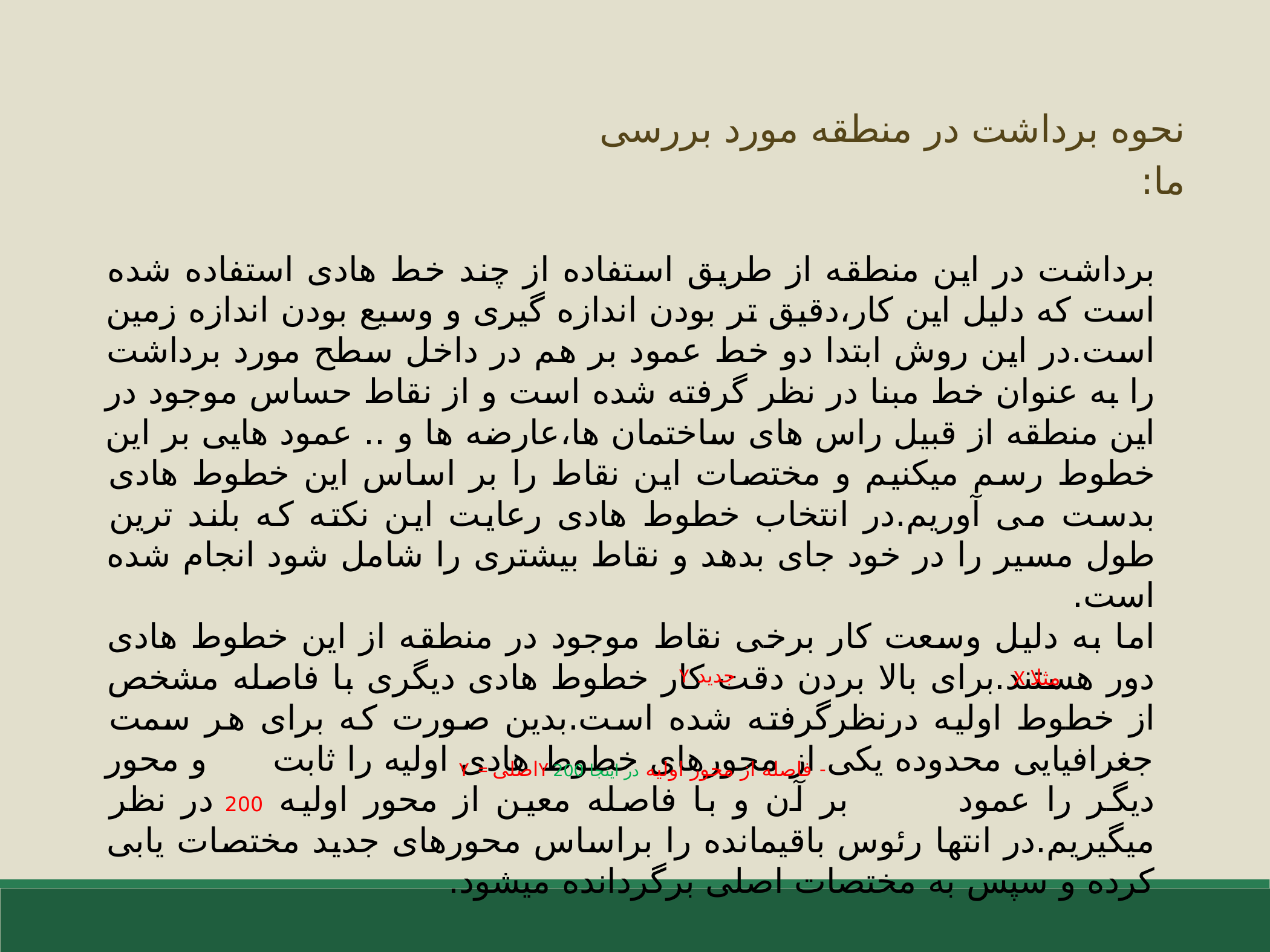

نحوه برداشت در منطقه مورد بررسی ما:

برداشت در این منطقه از طریق استفاده از چند خط هادی استفاده شده است که دلیل این کار،دقیق تر بودن اندازه گیری و وسیع بودن اندازه زمین است.در این روش ابتدا دو خط عمود بر هم در داخل سطح مورد برداشت را به عنوان خط مبنا در نظر گرفته شده است و از نقاط حساس موجود در این منطقه از قبیل راس های ساختمان ها،عارضه ها و .. عمود هایی بر این خطوط رسم میکنیم و مختصات این نقاط را بر اساس این خطوط هادی بدست می آوریم.در انتخاب خطوط هادی رعایت این نکته که بلند ترین طول مسیر را در خود جای بدهد و نقاط بیشتری را شامل شود انجام شده است.
اما به دلیل وسعت کار برخی نقاط موجود در منطقه از این خطوط هادی دور هستند.برای بالا بردن دقت کار خطوط هادی دیگری با فاصله مشخص از خطوط اولیه درنظرگرفته شده است.بدین صورت که برای هر سمت جغرافیایی محدوده یکی از محورهای خطوط هادی اولیه را ثابت      و محور دیگر را عمود       بر آن و با فاصله معین از محور اولیه 200 در نظر میگیریم.در انتها رئوس باقیمانده را براساس محورهای جدید مختصات یابی کرده و سپس به مختصات اصلی برگردانده میشود.
Y جدید
X مثلا
Y  = اصلیY فاصله از محور اولیه در اینجا 200  -